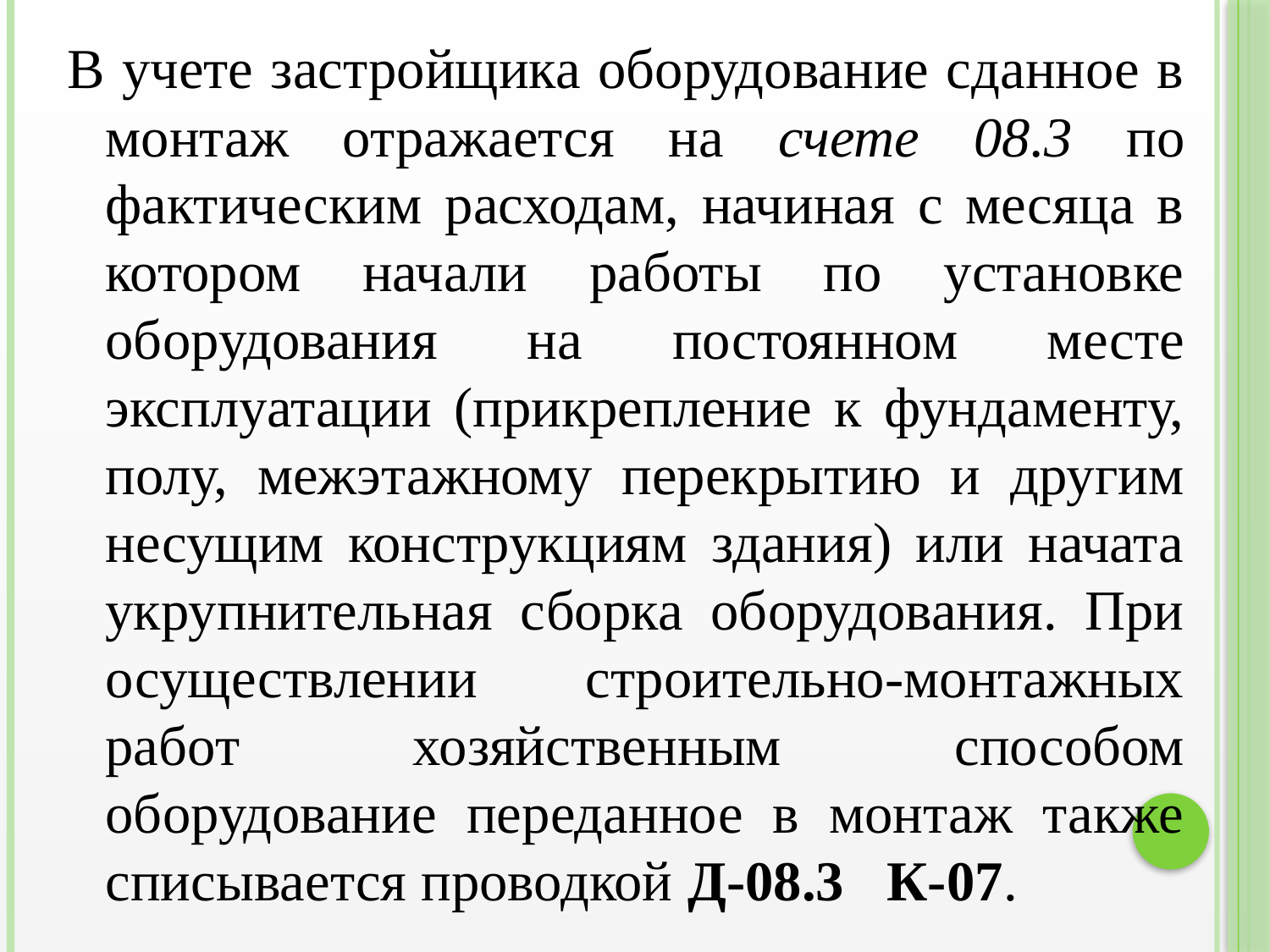

В учете застройщика оборудование сданное в монтаж отражается на счете 08.3 по фактическим расходам, начиная с месяца в котором начали работы по установке оборудования на постоянном месте эксплуатации (прикрепление к фундаменту, полу, межэтажному перекрытию и другим несущим конструкциям здания) или начата укрупнительная сборка оборудования. При осуществлении строительно-монтажных работ хозяйственным способом оборудование переданное в монтаж также списывается проводкой Д-08.3   К-07.